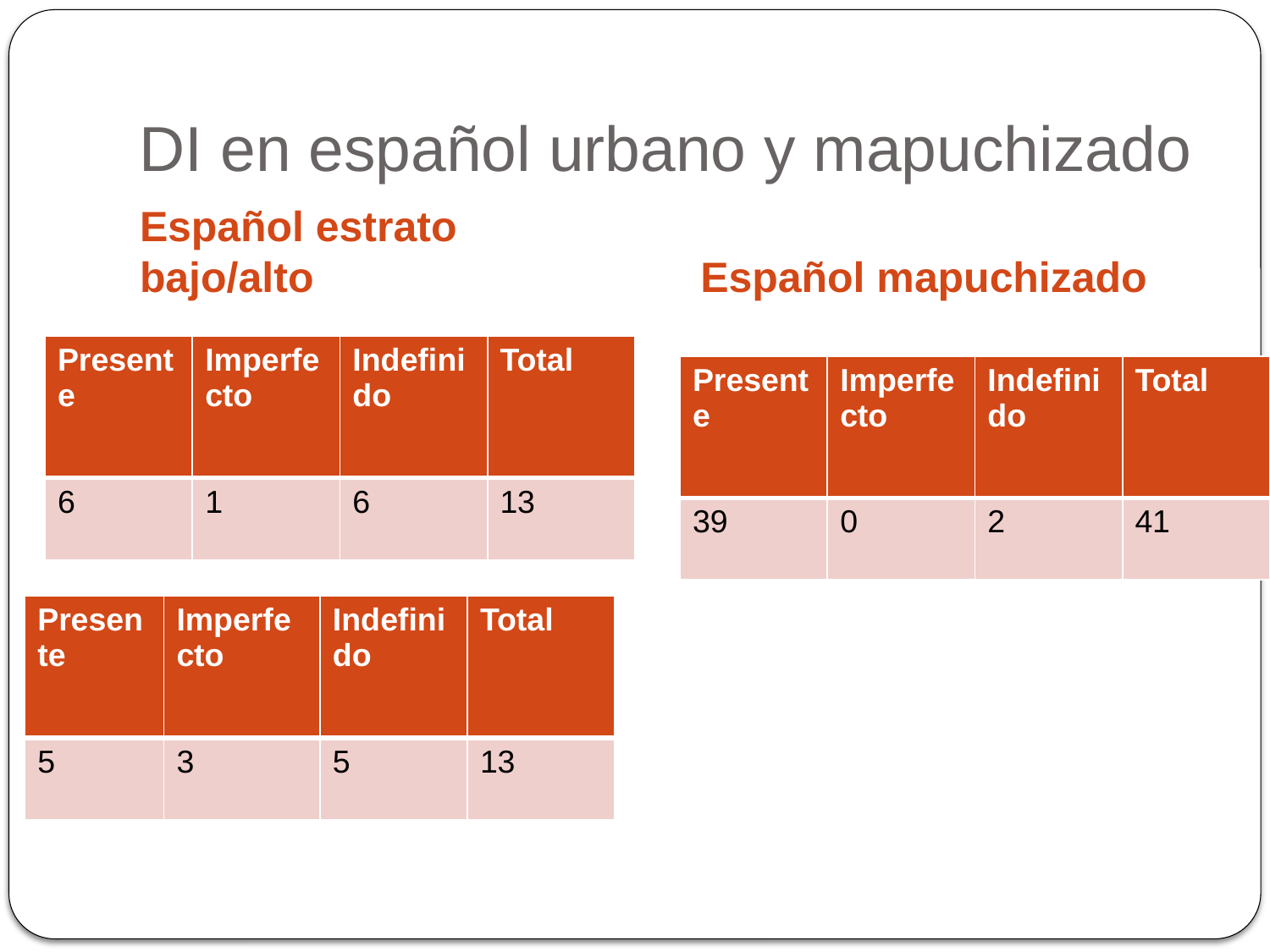

# DI en español urbano y mapuchizado
Español estrato bajo/alto
Español mapuchizado

| Presente | Imperfecto | Indefinido | Total |
| --- | --- | --- | --- |
| 6 | 1 | 6 | 13 |
| Presente | Imperfecto | Indefinido | Total |
| --- | --- | --- | --- |
| 39 | 0 | 2 | 41 |
| Presente | Imperfecto | Indefinido | Total |
| --- | --- | --- | --- |
| 5 | 3 | 5 | 13 |